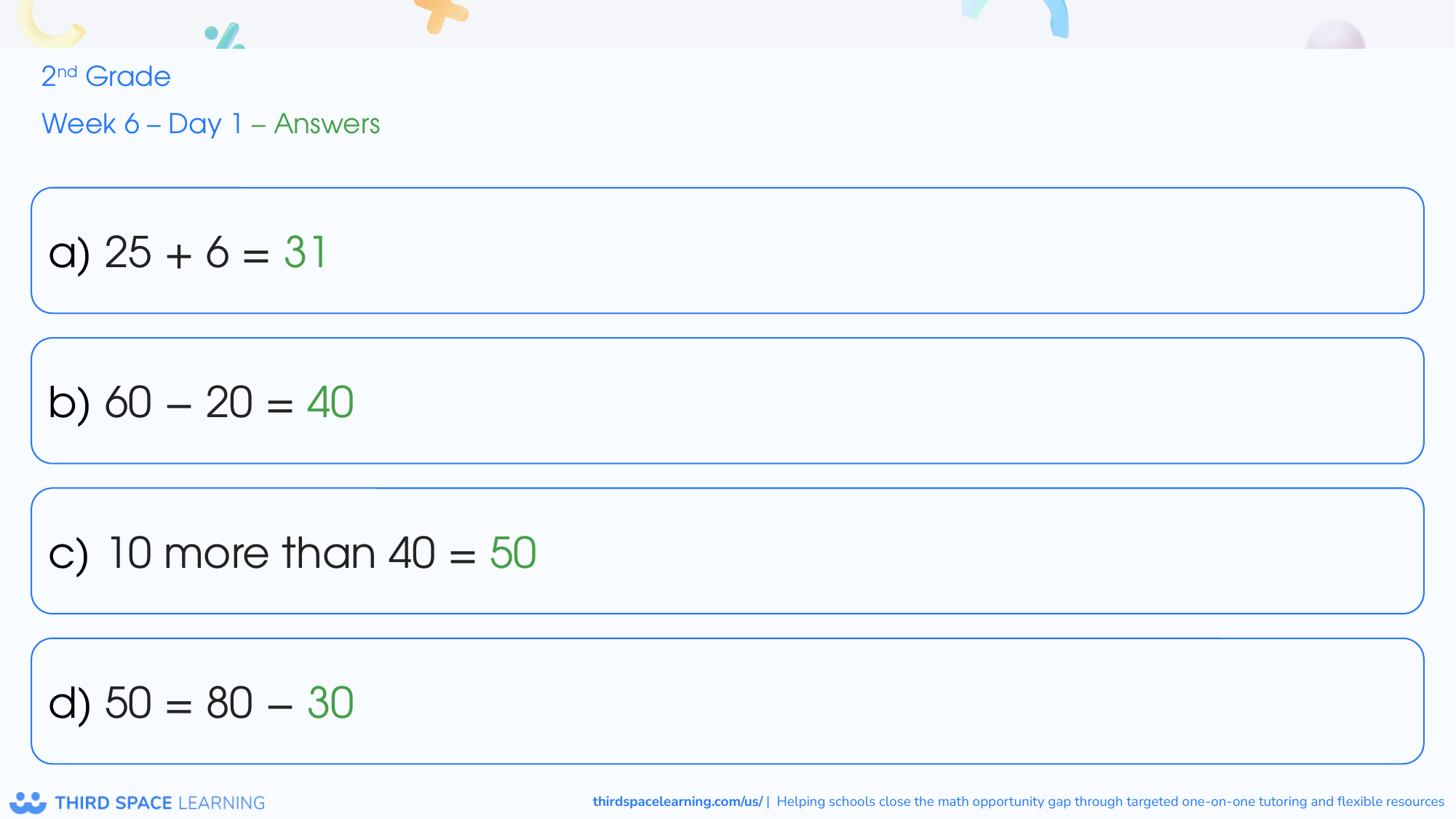

2nd Grade
Week 6 – Day 1 – Answers
25 + 6 = 31
60 − 20 = 40
10 more than 40 = 50
50 = 80 − 30